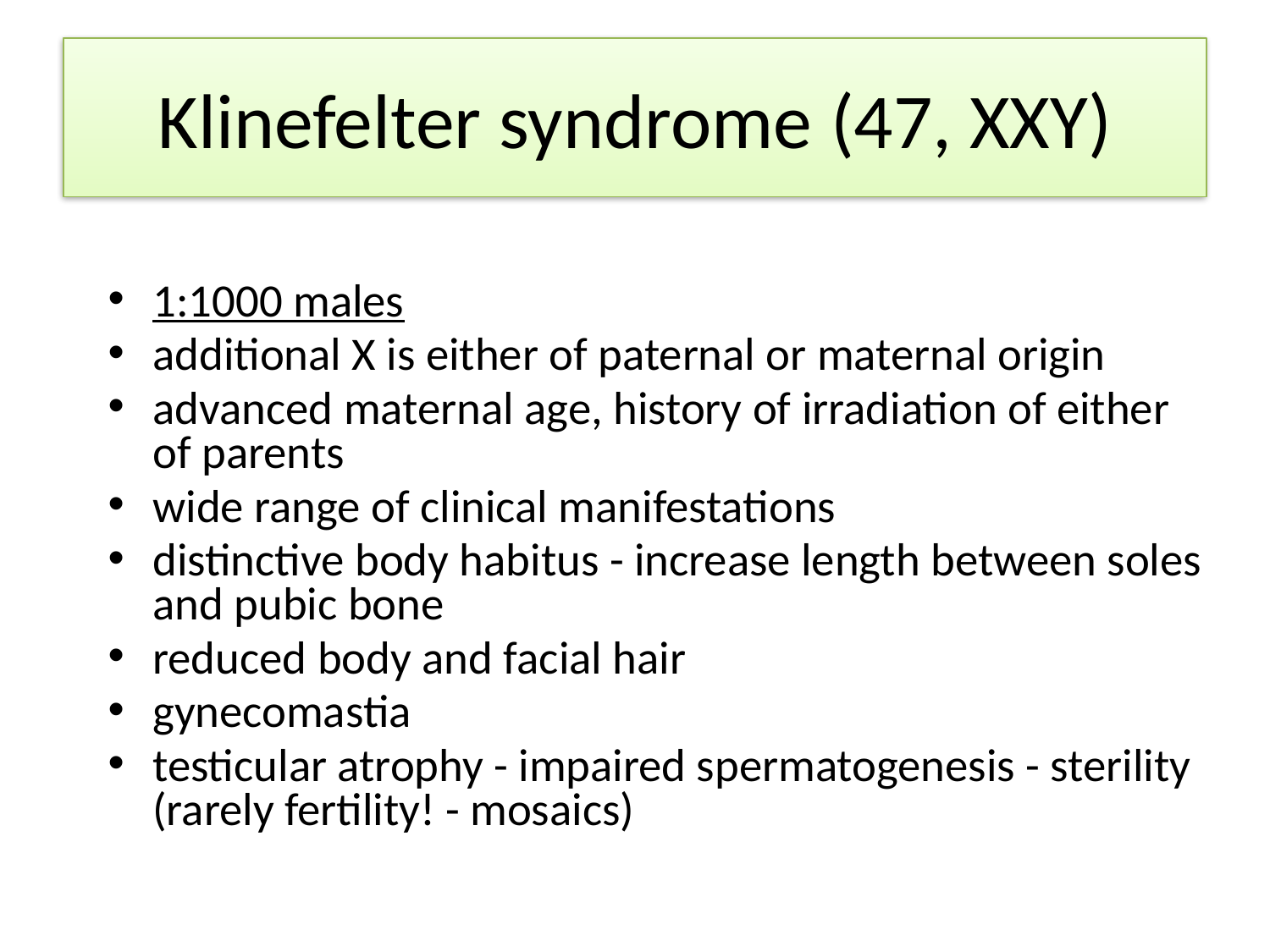

# Klinefelter syndrome (47, XXY)
1:1000 males
additional X is either of paternal or maternal origin
advanced maternal age, history of irradiation of either of parents
wide range of clinical manifestations
distinctive body habitus - increase length between soles and pubic bone
reduced body and facial hair
gynecomastia
testicular atrophy - impaired spermatogenesis - sterility (rarely fertility! - mosaics)